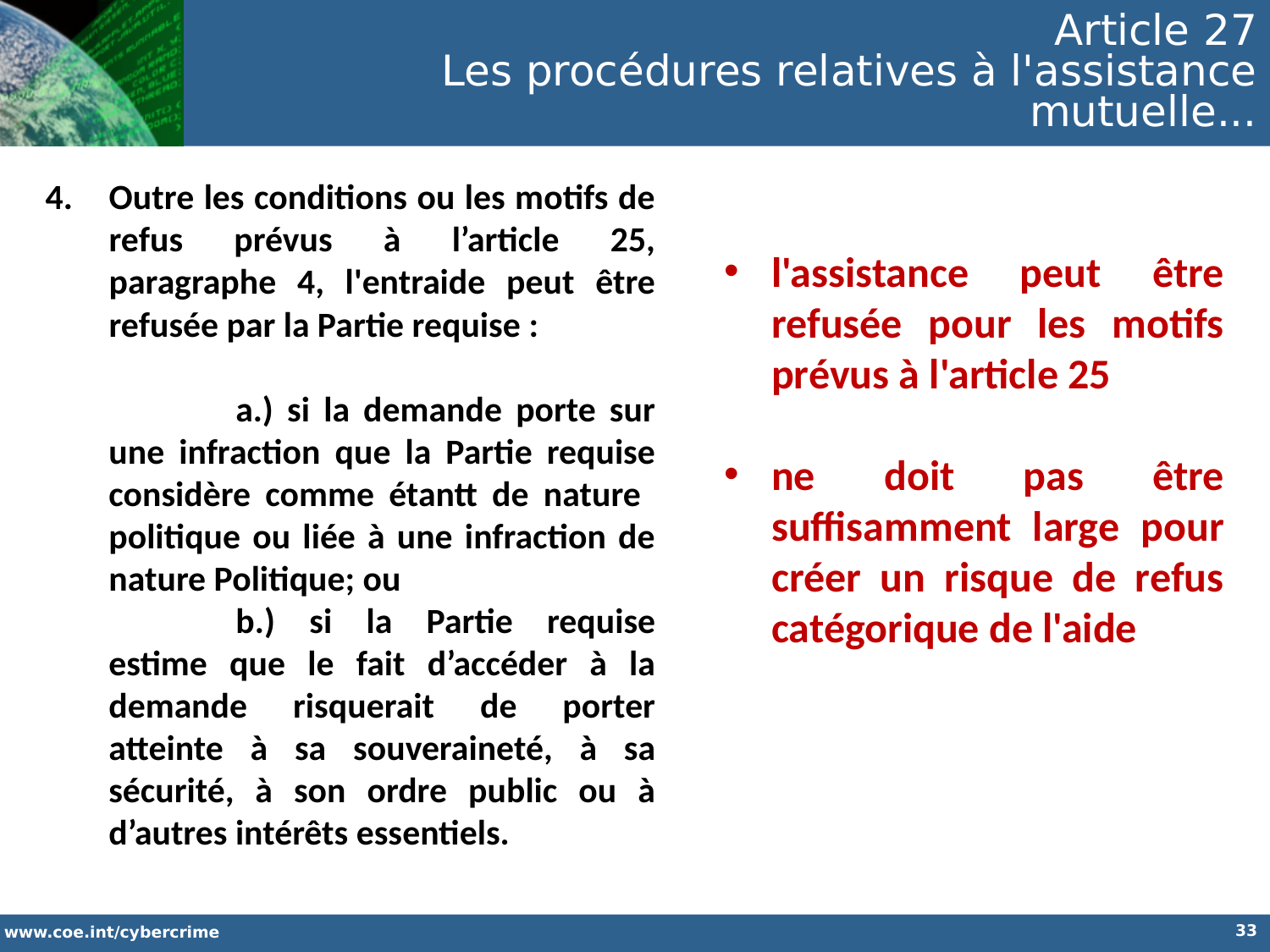

Article 27
Les procédures relatives à l'assistance mutuelle...
Outre les conditions ou les motifs de refus prévus à l’article 25, paragraphe 4, l'entraide peut être refusée par la Partie requise :

	a.) si la demande porte sur une infraction que la Partie requise considère comme étantt de nature  politique ou liée à une infraction de nature Politique; ou
	b.) si la Partie requise estime que le fait d’accéder à la demande risquerait de porter atteinte à sa souveraineté, à sa sécurité, à son ordre public ou à d’autres intérêts essentiels.
l'assistance peut être refusée pour les motifs prévus à l'article 25

ne doit pas être suffisamment large pour créer un risque de refus catégorique de l'aide
33